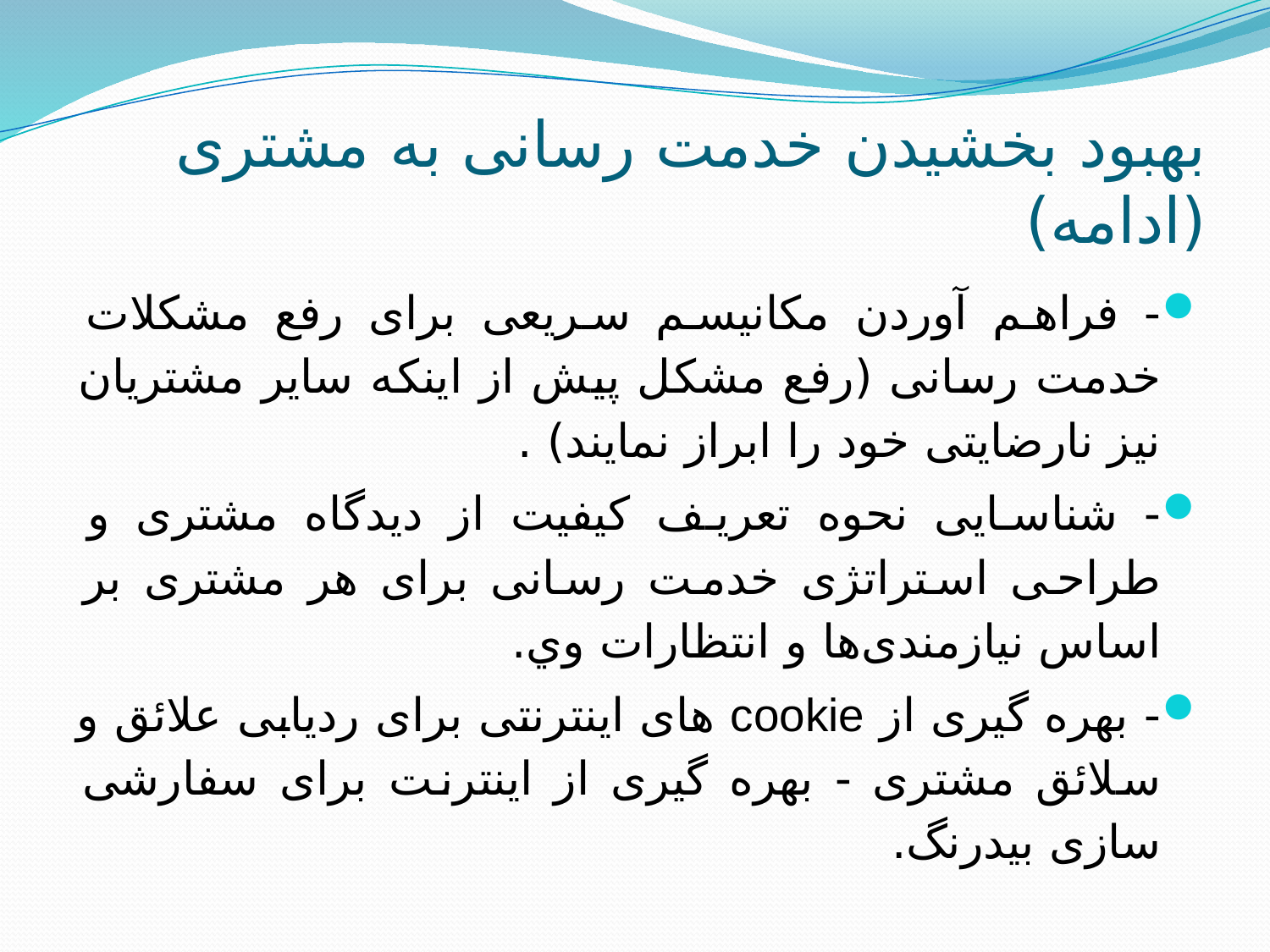

# بهبود بخشیدن خدمت رسانی به مشتری (ادامه)
- فراهم آوردن مكانیسم سریعی برای رفع مشكلات خدمت رسانی (رفع مشكل پیش از اینكه سایر مشتریان نیز نارضایتی خود را ابراز نمایند) .
- شناسایی نحوه تعریف كیفیت از دیدگاه مشتری و طراحی استراتژی خدمت رسانی برای هر مشتری بر اساس نیازمندی‌ها و انتظارات وي.
- بهره گیری از cookie های اینترنتی برای ردیابی علائق و سلائق مشتری - بهره گیری از اینترنت برای سفارشی سازی بیدرنگ.